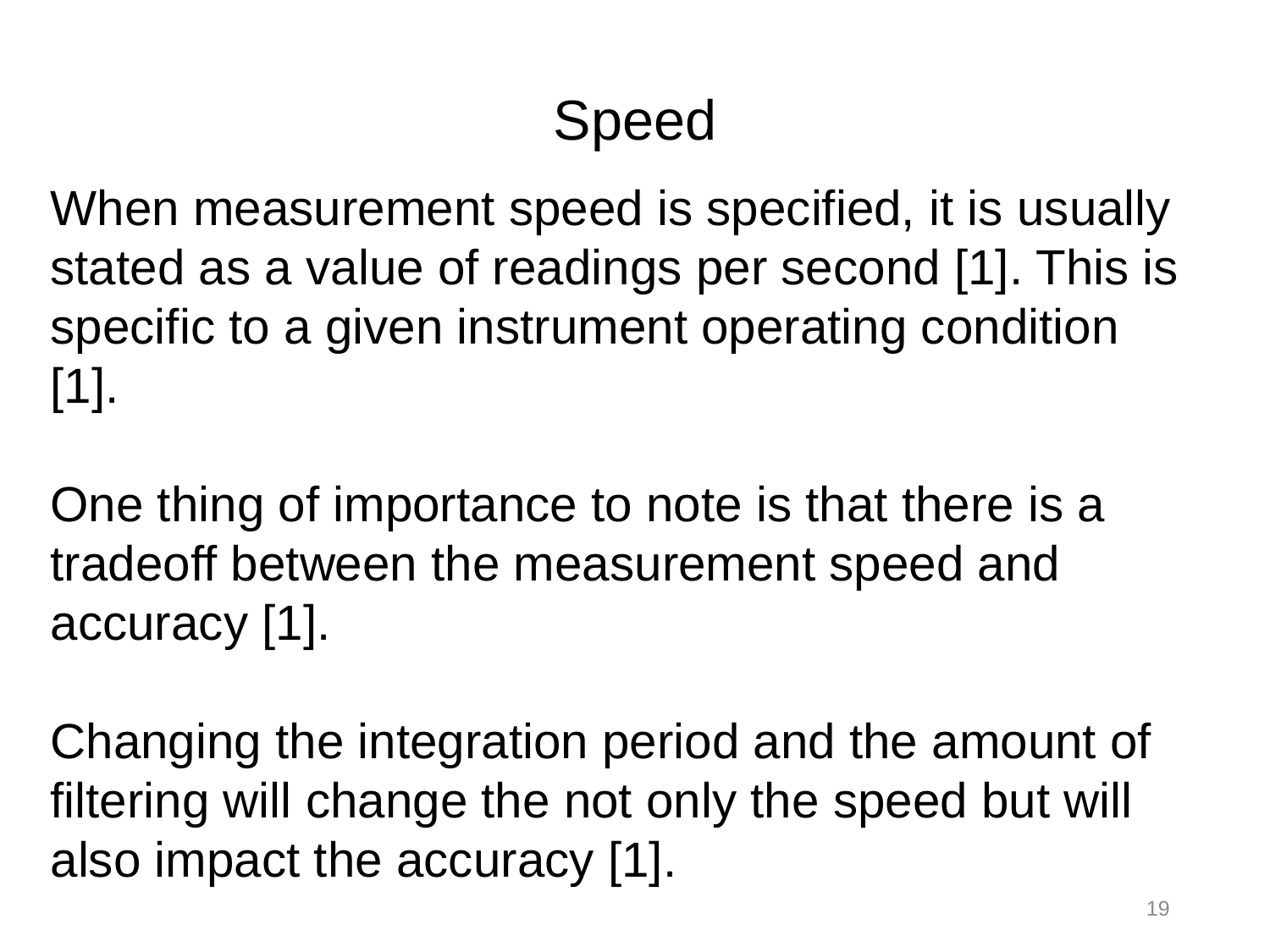

Speed
When measurement speed is specified, it is usually stated as a value of readings per second [1]. This is specific to a given instrument operating condition [1].

One thing of importance to note is that there is a tradeoff between the measurement speed and accuracy [1].

Changing the integration period and the amount of filtering will change the not only the speed but will also impact the accuracy [1].
19